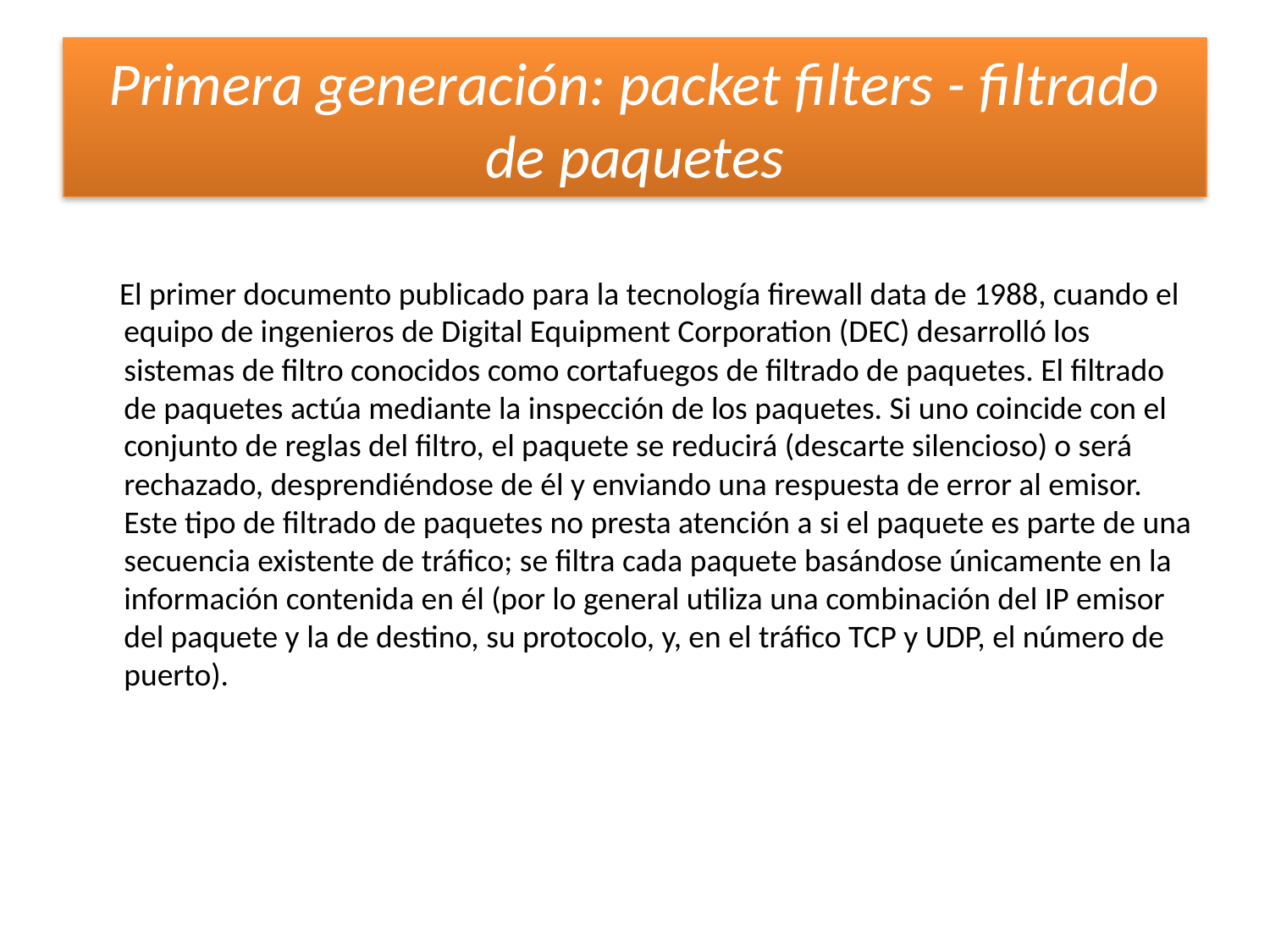

# Primera generación: packet filters - filtrado de paquetes

      El primer documento publicado para la tecnología firewall data de 1988, cuando el equipo de ingenieros de Digital Equipment Corporation (DEC) desarrolló los sistemas de filtro conocidos como cortafuegos de filtrado de paquetes. El filtrado de paquetes actúa mediante la inspección de los paquetes. Si uno coincide con el conjunto de reglas del filtro, el paquete se reducirá (descarte silencioso) o será rechazado, desprendiéndose de él y enviando una respuesta de error al emisor. Este tipo de filtrado de paquetes no presta atención a si el paquete es parte de una secuencia existente de tráfico; se filtra cada paquete basándose únicamente en la información contenida en él (por lo general utiliza una combinación del IP emisor del paquete y la de destino, su protocolo, y, en el tráfico TCP y UDP, el número de puerto).